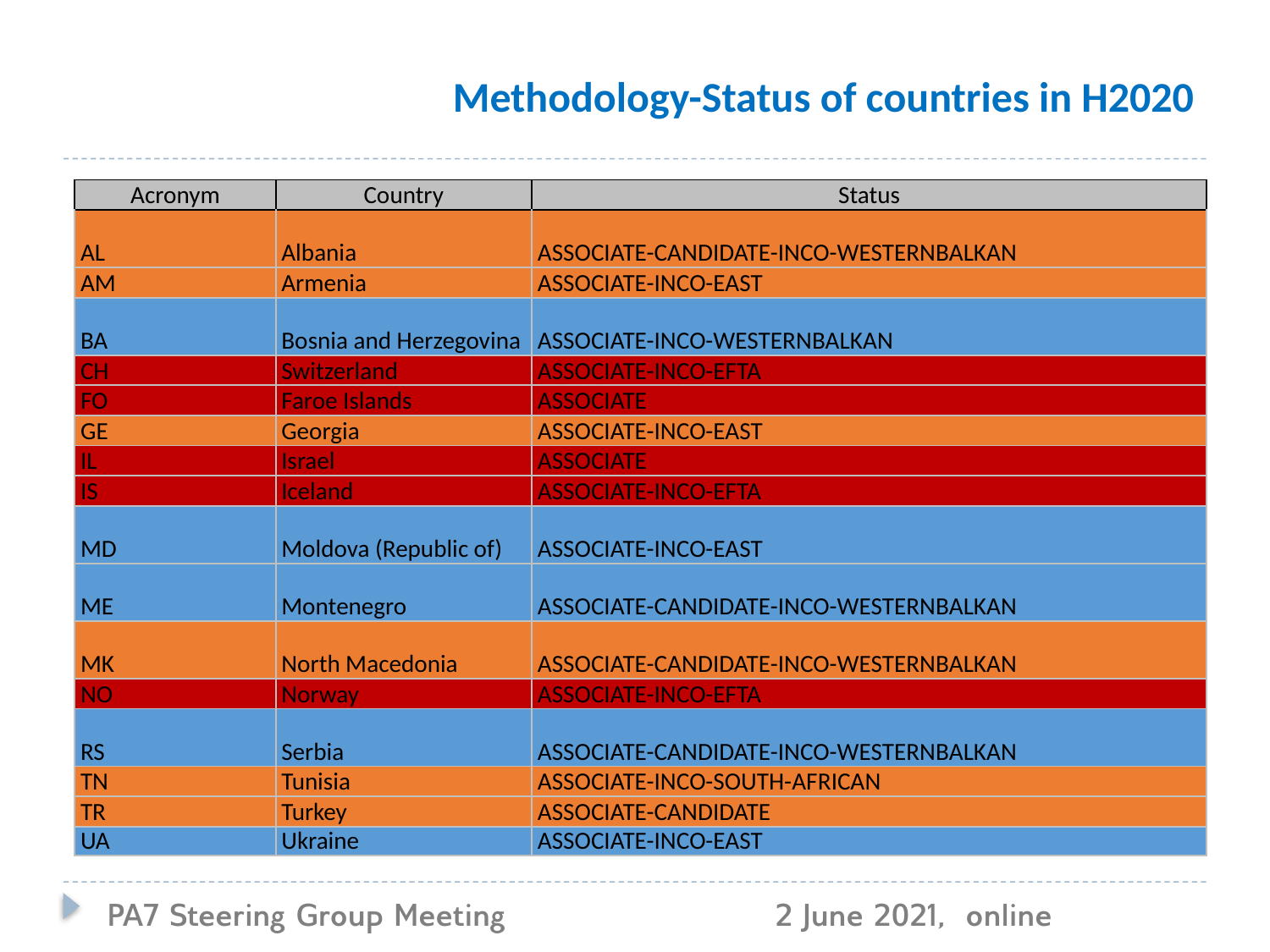

# Methodology-Status of countries in H2020
| Acronym | Country | Status |
| --- | --- | --- |
| AL | Albania | ASSOCIATE-CANDIDATE-INCO-WESTERNBALKAN |
| AM | Armenia | ASSOCIATE-INCO-EAST |
| BA | Bosnia and Herzegovina | ASSOCIATE-INCO-WESTERNBALKAN |
| CH | Switzerland | ASSOCIATE-INCO-EFTA |
| FO | Faroe Islands | ASSOCIATE |
| GE | Georgia | ASSOCIATE-INCO-EAST |
| IL | Israel | ASSOCIATE |
| IS | Iceland | ASSOCIATE-INCO-EFTA |
| MD | Moldova (Republic of) | ASSOCIATE-INCO-EAST |
| ME | Montenegro | ASSOCIATE-CANDIDATE-INCO-WESTERNBALKAN |
| MK | North Macedonia | ASSOCIATE-CANDIDATE-INCO-WESTERNBALKAN |
| NO | Norway | ASSOCIATE-INCO-EFTA |
| RS | Serbia | ASSOCIATE-CANDIDATE-INCO-WESTERNBALKAN |
| TN | Tunisia | ASSOCIATE-INCO-SOUTH-AFRICAN |
| TR | Turkey | ASSOCIATE-CANDIDATE |
| UA | Ukraine | ASSOCIATE-INCO-EAST |
PA7 Steering Group Meeting                          2 June 2021,  online